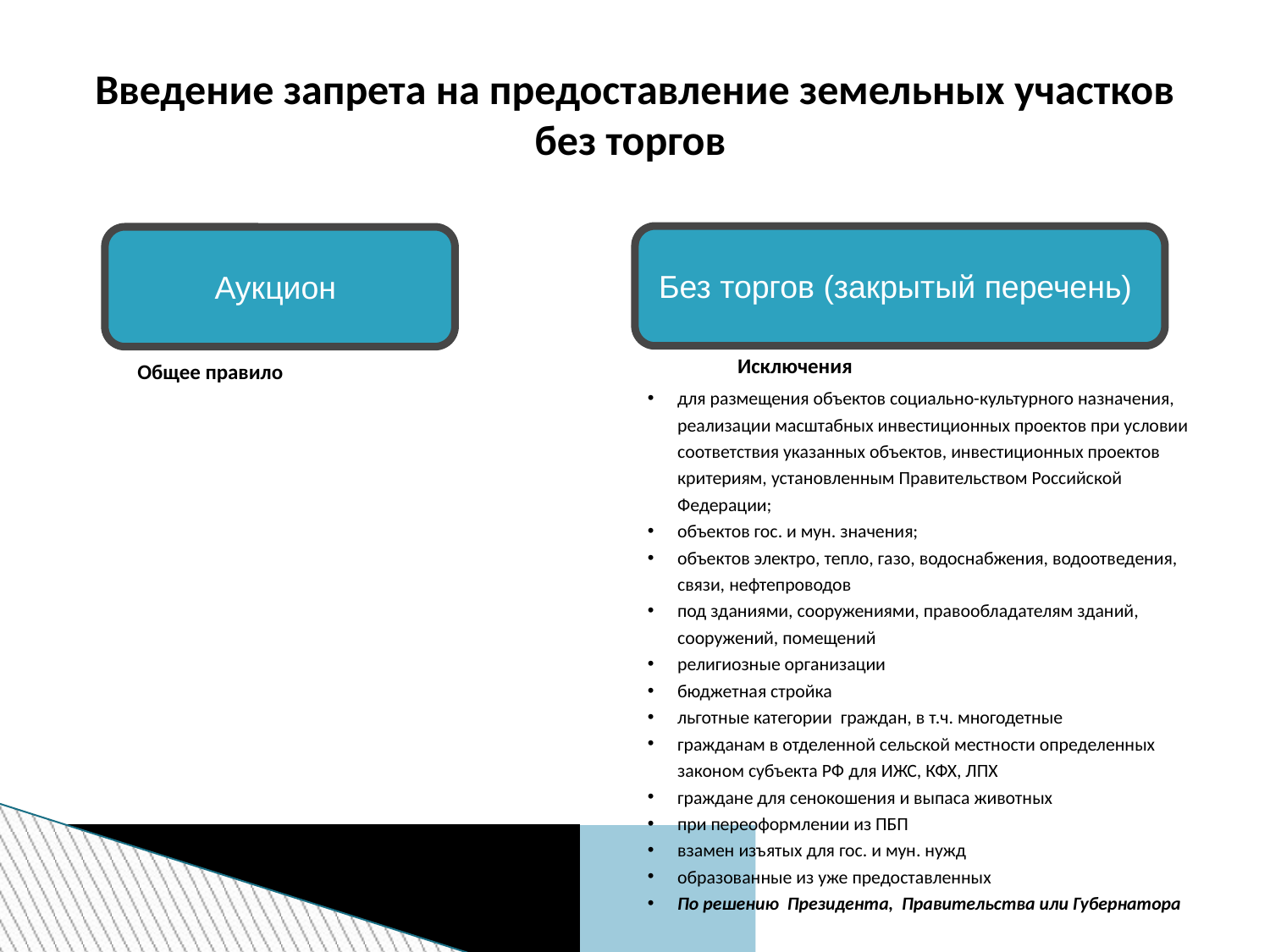

Введение запрета на предоставление земельных участков без торгов
Без торгов (закрытый перечень)
Аукцион
Исключения
Общее правило

для размещения объектов социально-культурного назначения, реализации масштабных инвестиционных проектов при условии соответствия указанных объектов, инвестиционных проектов критериям, установленным Правительством Российской Федерации;
объектов гос. и мун. значения;
объектов электро, тепло, газо, водоснабжения, водоотведения, связи, нефтепроводов
под зданиями, сооружениями, правообладателям зданий, сооружений, помещений
религиозные организации
бюджетная стройка
льготные категории  граждан, в т.ч. многодетные
гражданам в отделенной сельской местности определенных законом субъекта РФ для ИЖС, КФХ, ЛПХ
граждане для сенокошения и выпаса животных
при переоформлении из ПБП
взамен изъятых для гос. и мун. нужд
образованные из уже предоставленных
По решению  Президента,  Правительства или Губернатора